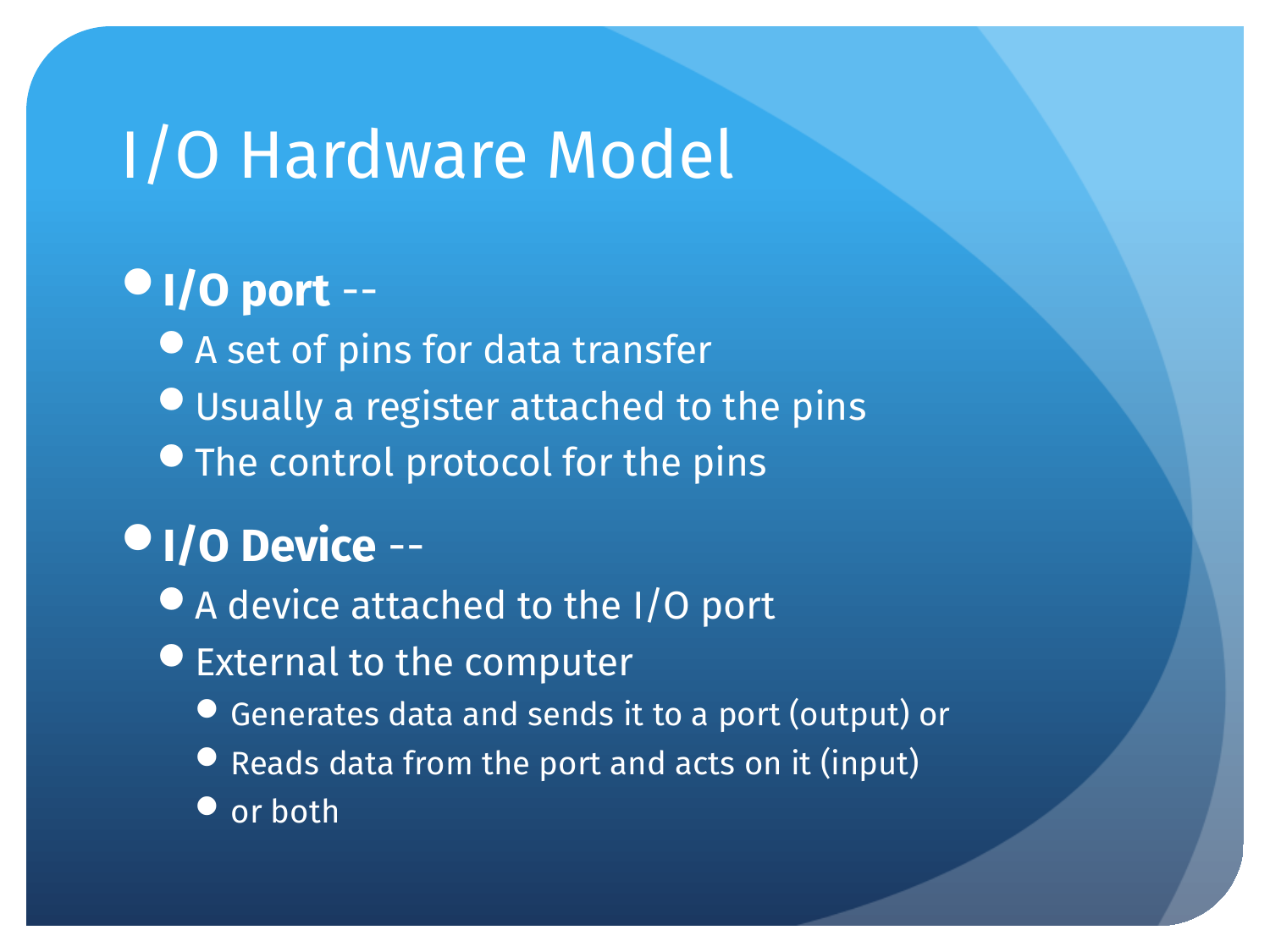

# I/O Hardware Model
I/O port --
A set of pins for data transfer
Usually a register attached to the pins
The control protocol for the pins
I/O Device --
A device attached to the I/O port
External to the computer
Generates data and sends it to a port (output) or
Reads data from the port and acts on it (input)
or both